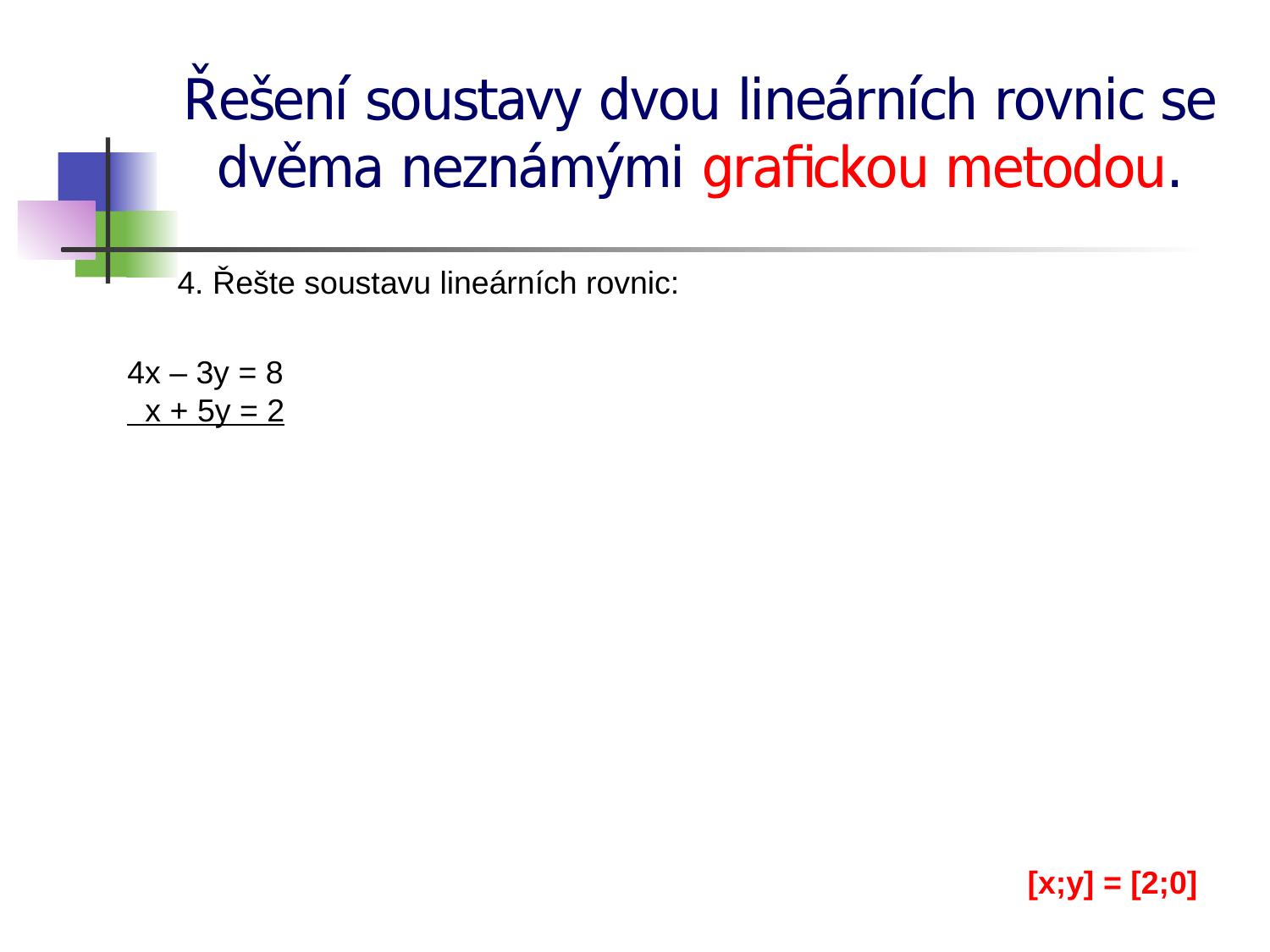

# Řešení soustavy dvou lineárních rovnic se dvěma neznámými grafickou metodou.
4. Řešte soustavu lineárních rovnic:
4x – 3y = 8
  x + 5y = 2
[x;y] = [2;0]